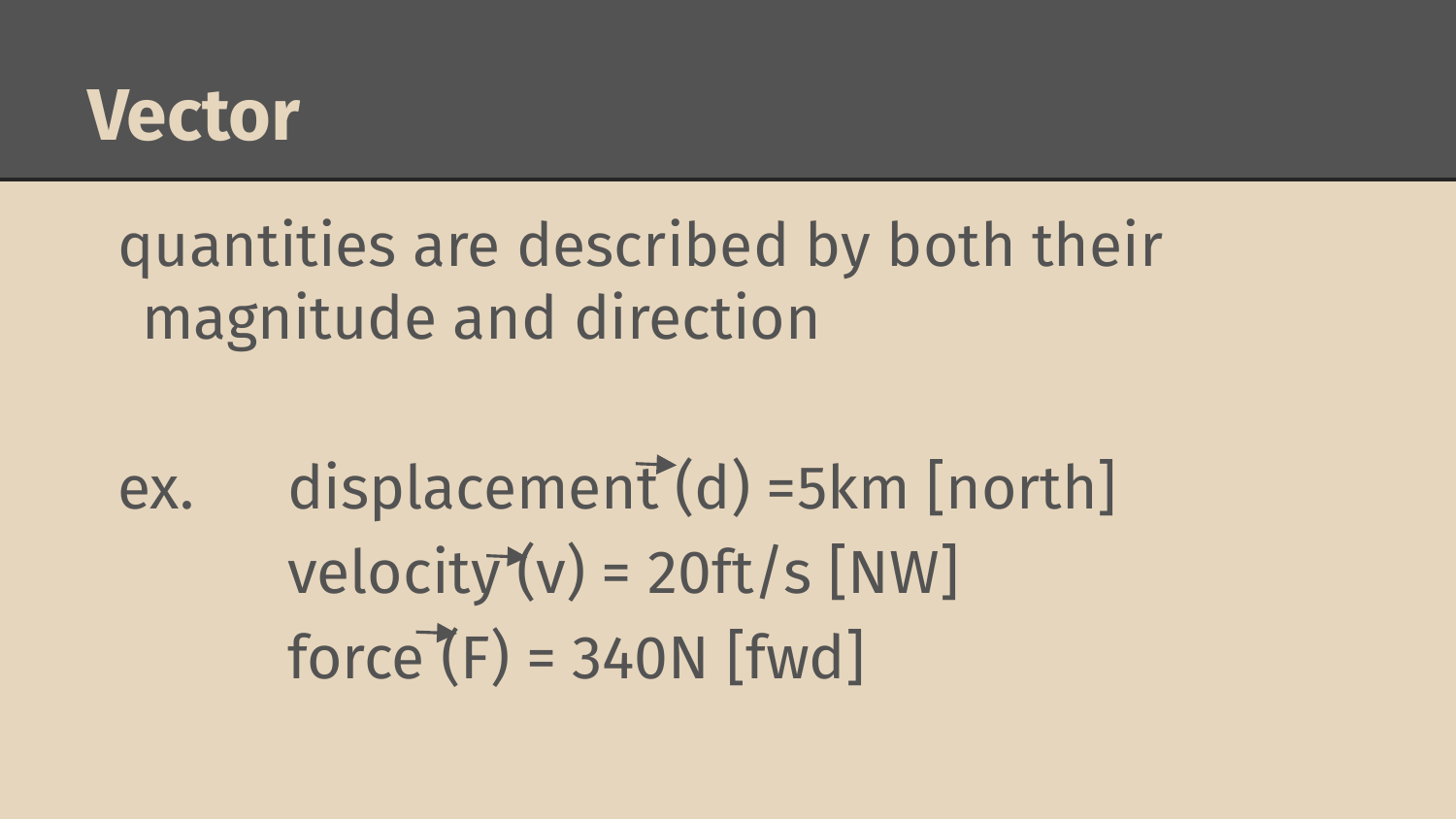

# Vector
quantities are described by both their magnitude and direction

ex.	displacement (d) =5km [north]
		velocity (v) = 20ft/s [NW]
		force (F) = 340N [fwd]